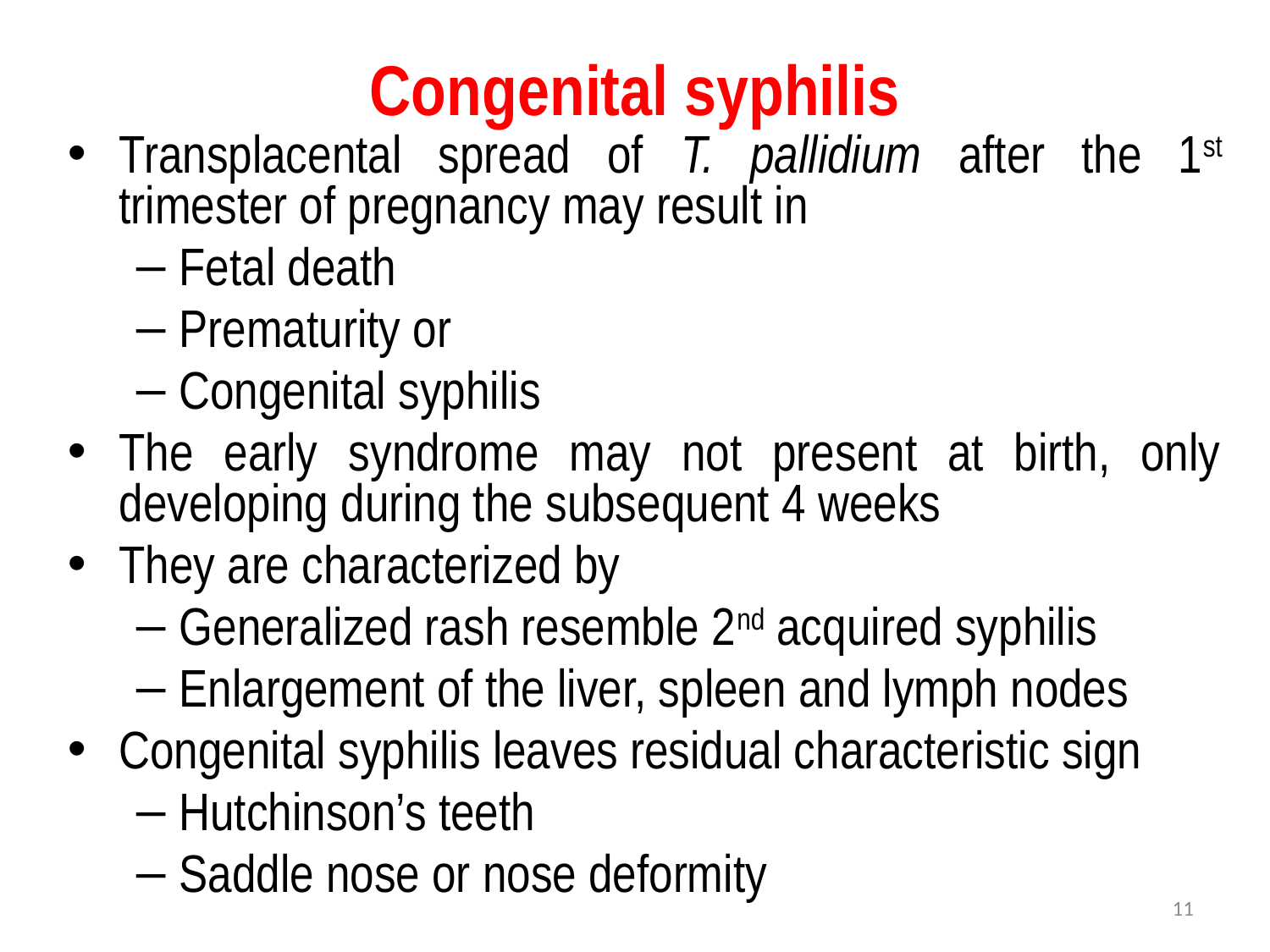

# Congenital syphilis
Transplacental spread of T. pallidium after the 1st trimester of pregnancy may result in
Fetal death
Prematurity or
Congenital syphilis
The early syndrome may not present at birth, only developing during the subsequent 4 weeks
They are characterized by
Generalized rash resemble 2nd acquired syphilis
Enlargement of the liver, spleen and lymph nodes
Congenital syphilis leaves residual characteristic sign
Hutchinson’s teeth
Saddle nose or nose deformity

11